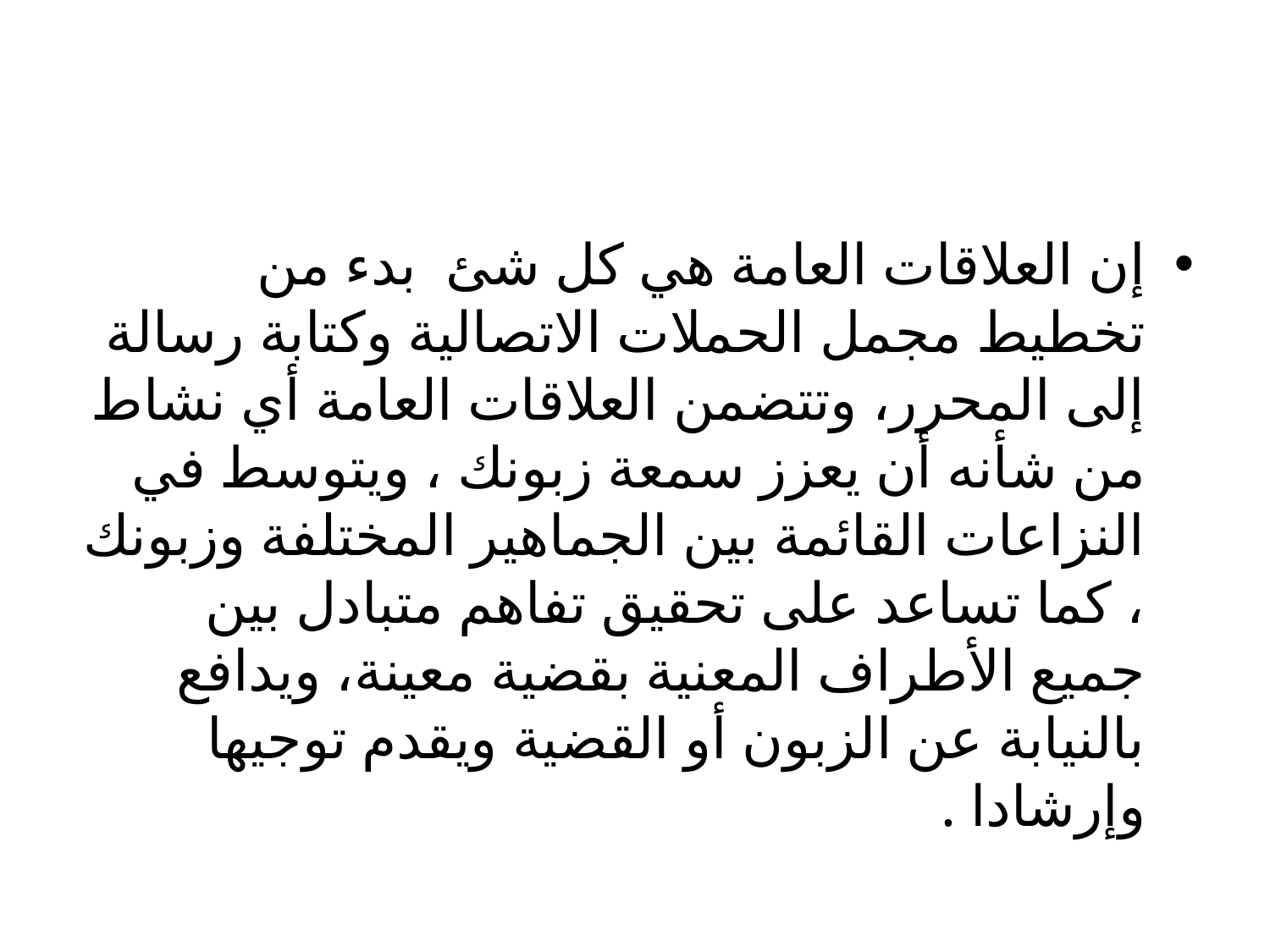

#
إن العلاقات العامة هي كل شئ  بدء من تخطيط مجمل الحملات الاتصالية وكتابة رسالة إلى المحرر، وتتضمن العلاقات العامة أي نشاط من شأنه أن يعزز سمعة زبونك ، ويتوسط في النزاعات القائمة بين الجماهير المختلفة وزبونك ، كما تساعد على تحقيق تفاهم متبادل بين جميع الأطراف المعنية بقضية معينة، ويدافع بالنيابة عن الزبون أو القضية ويقدم توجيها وإرشادا .